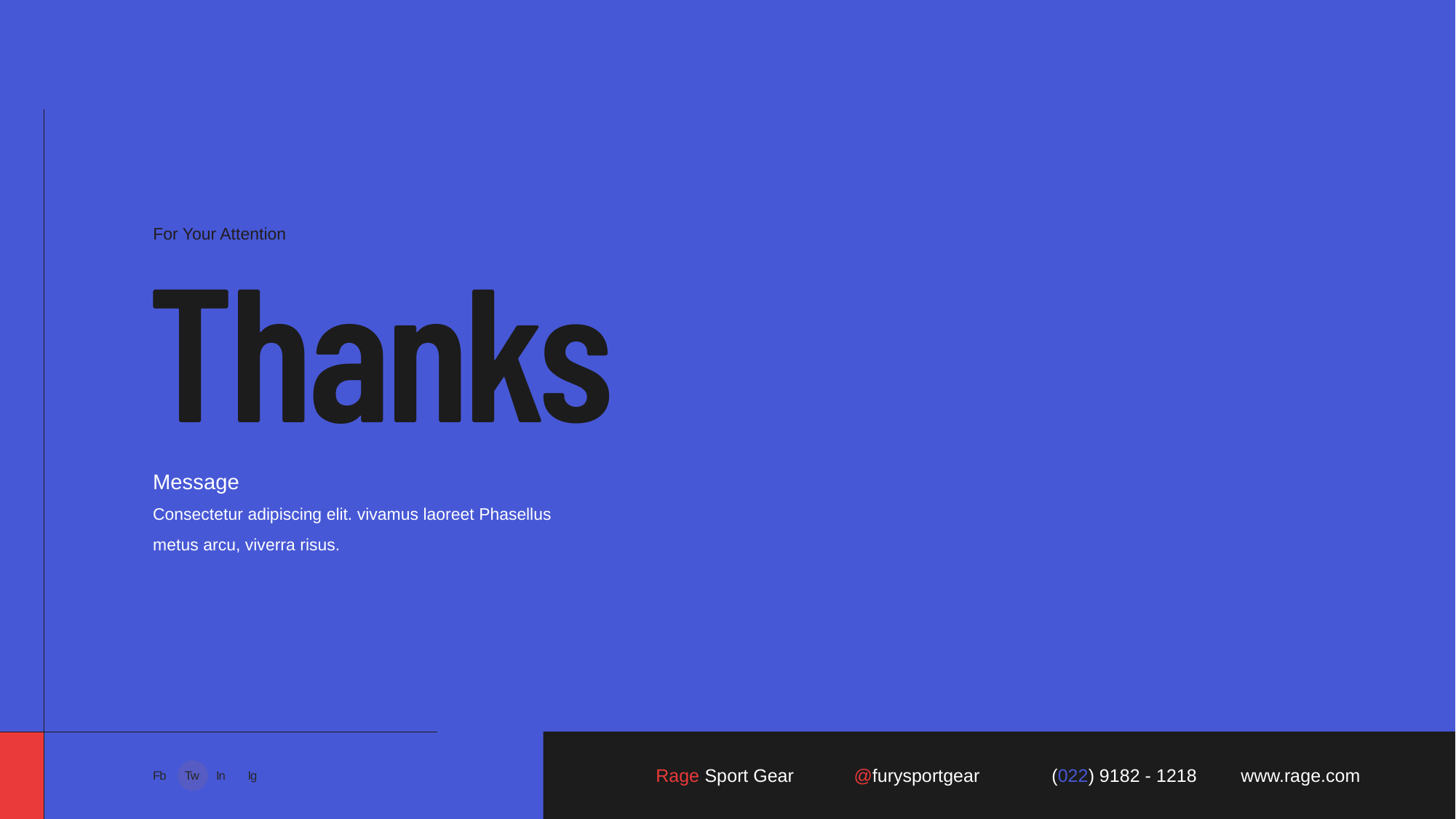

For Your Attention
Thanks
Message
Consectetur adipiscing elit. vivamus laoreet Phasellus metus arcu, viverra risus.

Fb
Tw
In
Ig
Rage Sport Gear
@furysportgear
(022) 9182 - 1218
www.rage.com